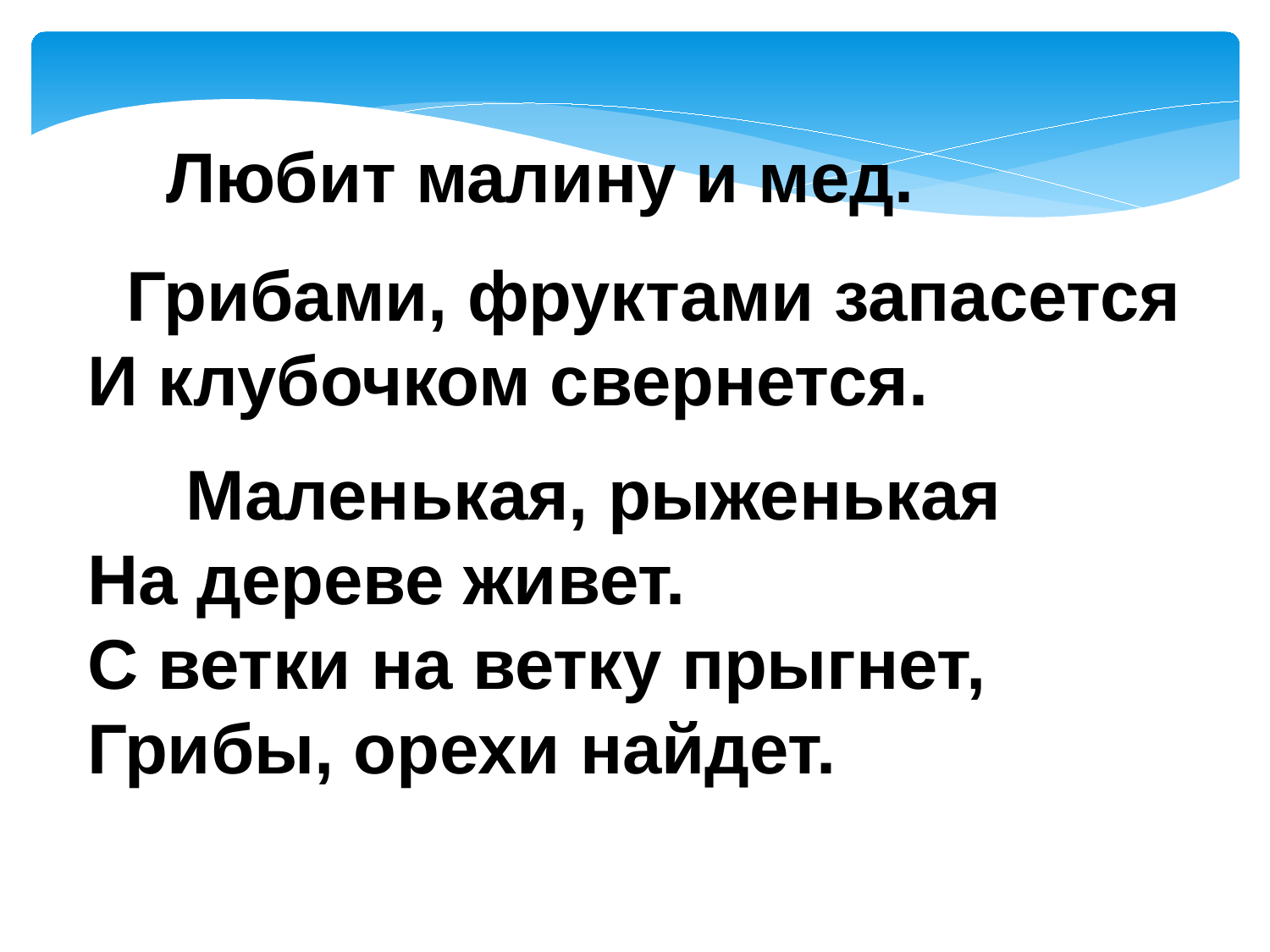

Любит малину и мед.

  Грибами, фруктами запасется
И клубочком свернется.

     Маленькая, рыженькая
На дереве живет.
С ветки на ветку прыгнет,
Грибы, орехи найдет.